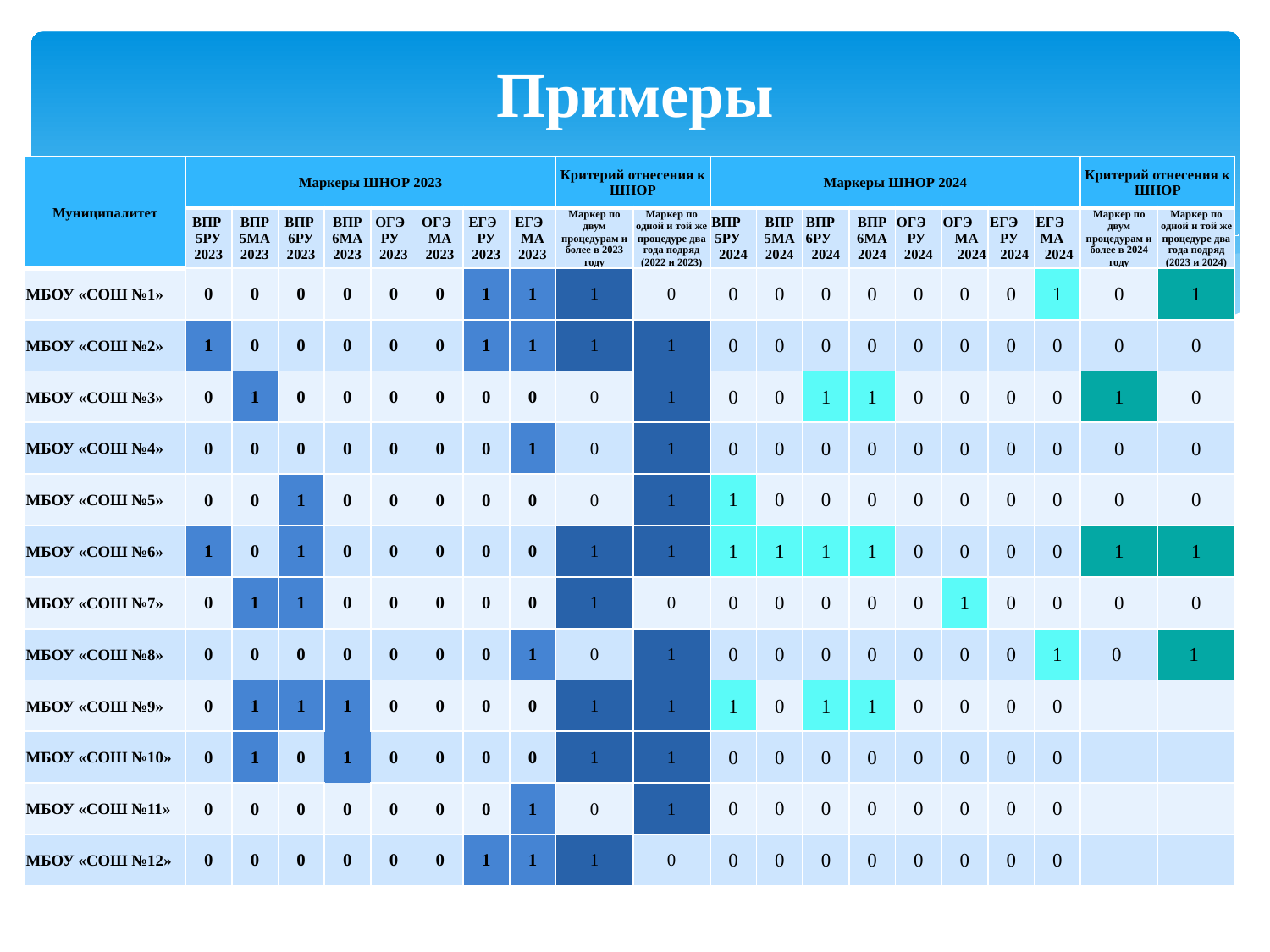

# Примеры
| Муниципалитет | Маркеры ШНОР 2023 |  |  |  |  |  |  |  | Критерий отнесения к ШНОР |  | Маркеры ШНОР 2024 |  |  |  |  |  |  |  | Критерий отнесения к ШНОР |  |
| --- | --- | --- | --- | --- | --- | --- | --- | --- | --- | --- | --- | --- | --- | --- | --- | --- | --- | --- | --- | --- |
|  | ВПР 5РУ 2023 | ВПР 5МА 2023 | ВПР 6РУ 2023 | ВПР 6МА 2023 | ОГЭ РУ 2023 | ОГЭ МА 2023 | ЕГЭ РУ 2023 | ЕГЭ МА 2023 | Маркер по двум процедурам и более в 2023 году | Маркер по одной и той же процедуре два года подряд (2022 и 2023) | ВПР 5РУ 2024 | ВПР 5МА 2024 | ВПР 6РУ 2024 | ВПР 6МА 2024 | ОГЭ РУ 2024 | ОГЭ МА 2024 | ЕГЭ РУ 2024 | ЕГЭ МА 2024 | Маркер по двум процедурам и более в 2024 году | Маркер по одной и той же процедуре два года подряд (2023 и 2024) |
| МБОУ «СОШ №1» | 0 | 0 | 0 | 0 | 0 | 0 | 1 | 1 | 1 | 0 | 0 | 0 | 0 | 0 | 0 | 0 | 0 | 1 | 0 | 1 |
| МБОУ «СОШ №2» | 1 | 0 | 0 | 0 | 0 | 0 | 1 | 1 | 1 | 1 | 0 | 0 | 0 | 0 | 0 | 0 | 0 | 0 | 0 | 0 |
| МБОУ «СОШ №3» | 0 | 1 | 0 | 0 | 0 | 0 | 0 | 0 | 0 | 1 | 0 | 0 | 1 | 1 | 0 | 0 | 0 | 0 | 1 | 0 |
| МБОУ «СОШ №4» | 0 | 0 | 0 | 0 | 0 | 0 | 0 | 1 | 0 | 1 | 0 | 0 | 0 | 0 | 0 | 0 | 0 | 0 | 0 | 0 |
| МБОУ «СОШ №5» | 0 | 0 | 1 | 0 | 0 | 0 | 0 | 0 | 0 | 1 | 1 | 0 | 0 | 0 | 0 | 0 | 0 | 0 | 0 | 0 |
| МБОУ «СОШ №6» | 1 | 0 | 1 | 0 | 0 | 0 | 0 | 0 | 1 | 1 | 1 | 1 | 1 | 1 | 0 | 0 | 0 | 0 | 1 | 1 |
| МБОУ «СОШ №7» | 0 | 1 | 1 | 0 | 0 | 0 | 0 | 0 | 1 | 0 | 0 | 0 | 0 | 0 | 0 | 1 | 0 | 0 | 0 | 0 |
| МБОУ «СОШ №8» | 0 | 0 | 0 | 0 | 0 | 0 | 0 | 1 | 0 | 1 | 0 | 0 | 0 | 0 | 0 | 0 | 0 | 1 | 0 | 1 |
| МБОУ «СОШ №9» | 0 | 1 | 1 | 1 | 0 | 0 | 0 | 0 | 1 | 1 | 1 | 0 | 1 | 1 | 0 | 0 | 0 | 0 |  |  |
| МБОУ «СОШ №10» | 0 | 1 | 0 | 1 | 0 | 0 | 0 | 0 | 1 | 1 | 0 | 0 | 0 | 0 | 0 | 0 | 0 | 0 |  |  |
| МБОУ «СОШ №11» | 0 | 0 | 0 | 0 | 0 | 0 | 0 | 1 | 0 | 1 | 0 | 0 | 0 | 0 | 0 | 0 | 0 | 0 |  |  |
| МБОУ «СОШ №12» | 0 | 0 | 0 | 0 | 0 | 0 | 1 | 1 | 1 | 0 | 0 | 0 | 0 | 0 | 0 | 0 | 0 | 0 |  |  |